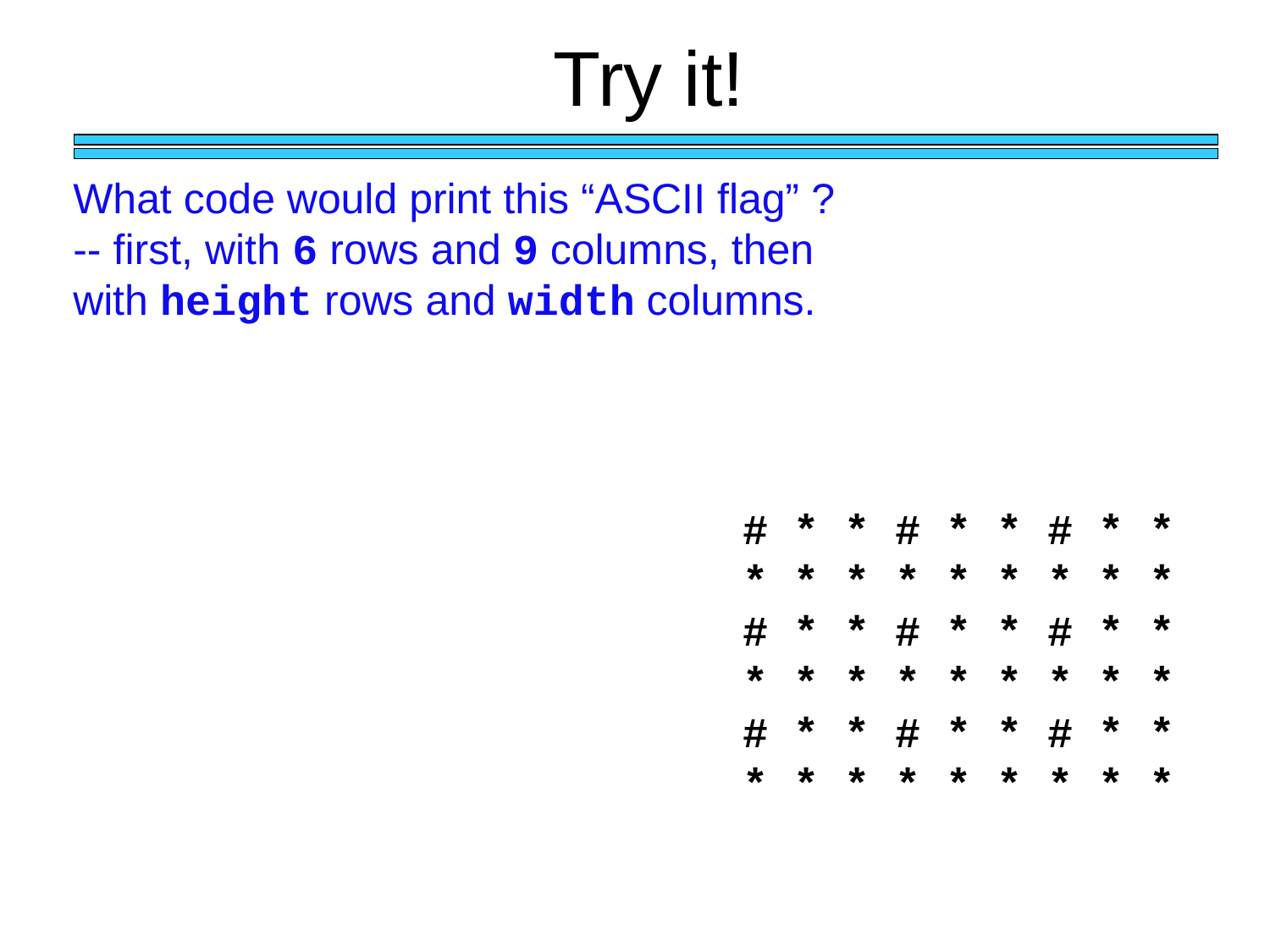

# Try it!

What code would print this “ASCII flag” ?
-- first, with 6 rows and 9 columns, then
with height rows and width columns.
# * * # * * # * *
* * * * * * * * *
# * * # * * # * *
* * * * * * * * *
# * * # * * # * *
* * * * * * * * *